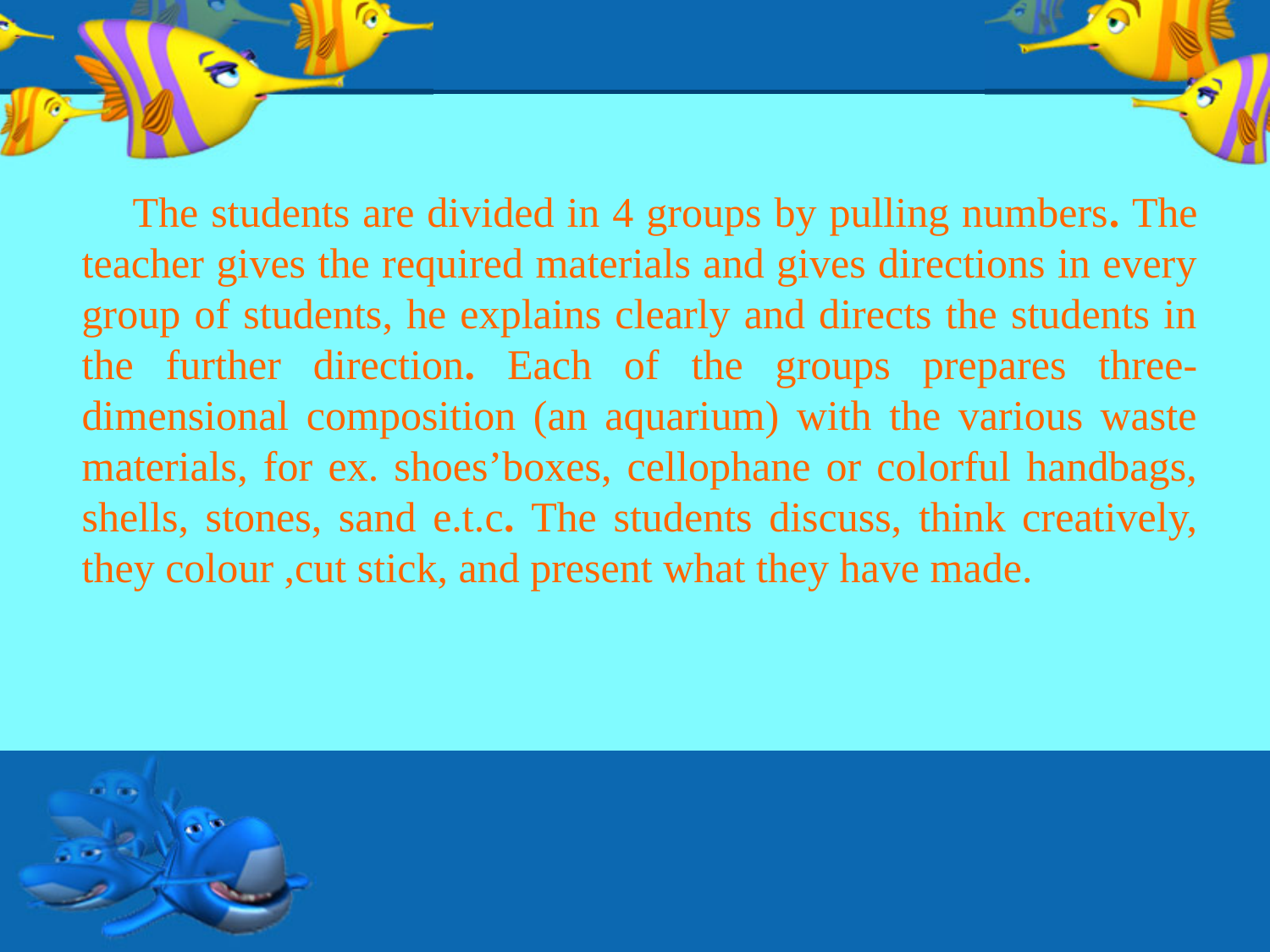

The students are divided in 4 groups by pulling numbers. The teacher gives the required materials and gives directions in every group of students, he explains clearly and directs the students in the further direction. Each of the groups prepares three-dimensional composition (an aquarium) with the various waste materials, for ex. shoes’boxes, cellophane or colorful handbags, shells, stones, sand e.t.c. The students discuss, think creatively, they colour ,cut stick, and present what they have made.